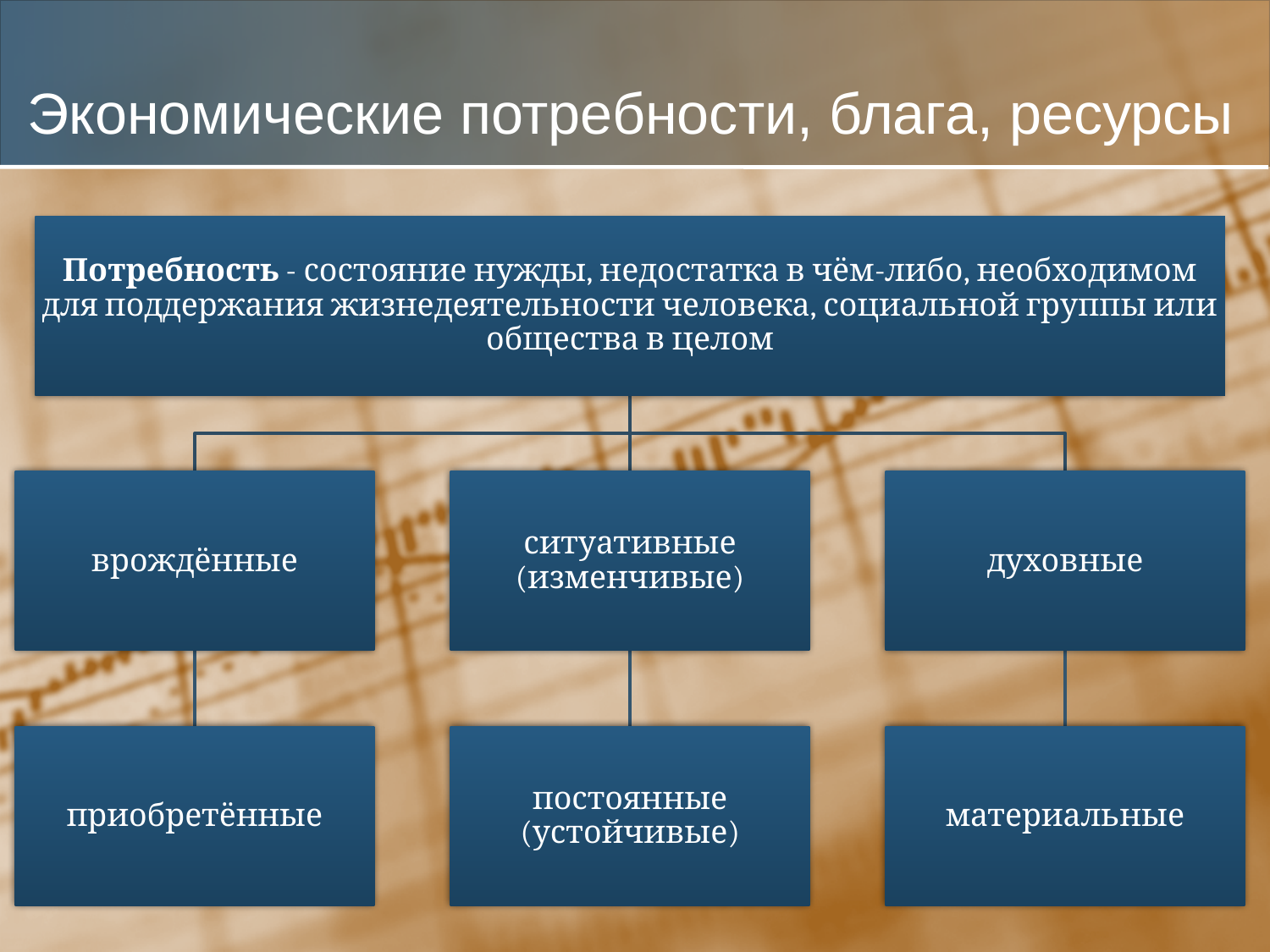

# Экономические потребности, блага, ресурсы
Потребность - состояние нужды, недостатка в чём-либо, необходимом для поддержания жизнедеятельности человека, социальной группы или общества в целом
врождённые
приобретённые
ситуативные (изменчивые)
постоянные (устойчивые)
духовные
материальные